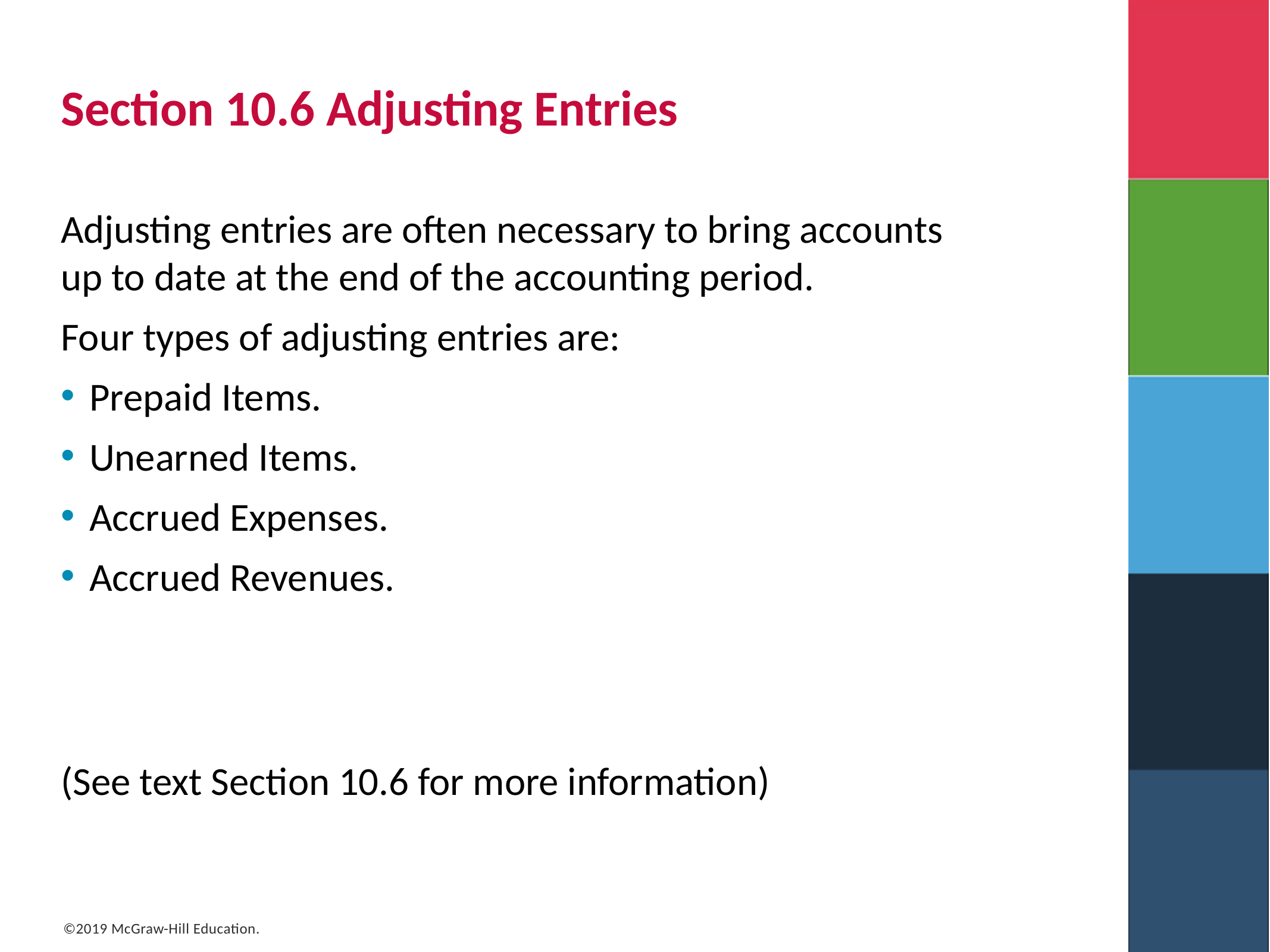

# Section 10.6 Adjusting Entries
Adjusting entries are often necessary to bring accounts up to date at the end of the accounting period.
Four types of adjusting entries are:
Prepaid Items.
Unearned Items.
Accrued Expenses.
Accrued Revenues.
(See text Section 10.6 for more information)